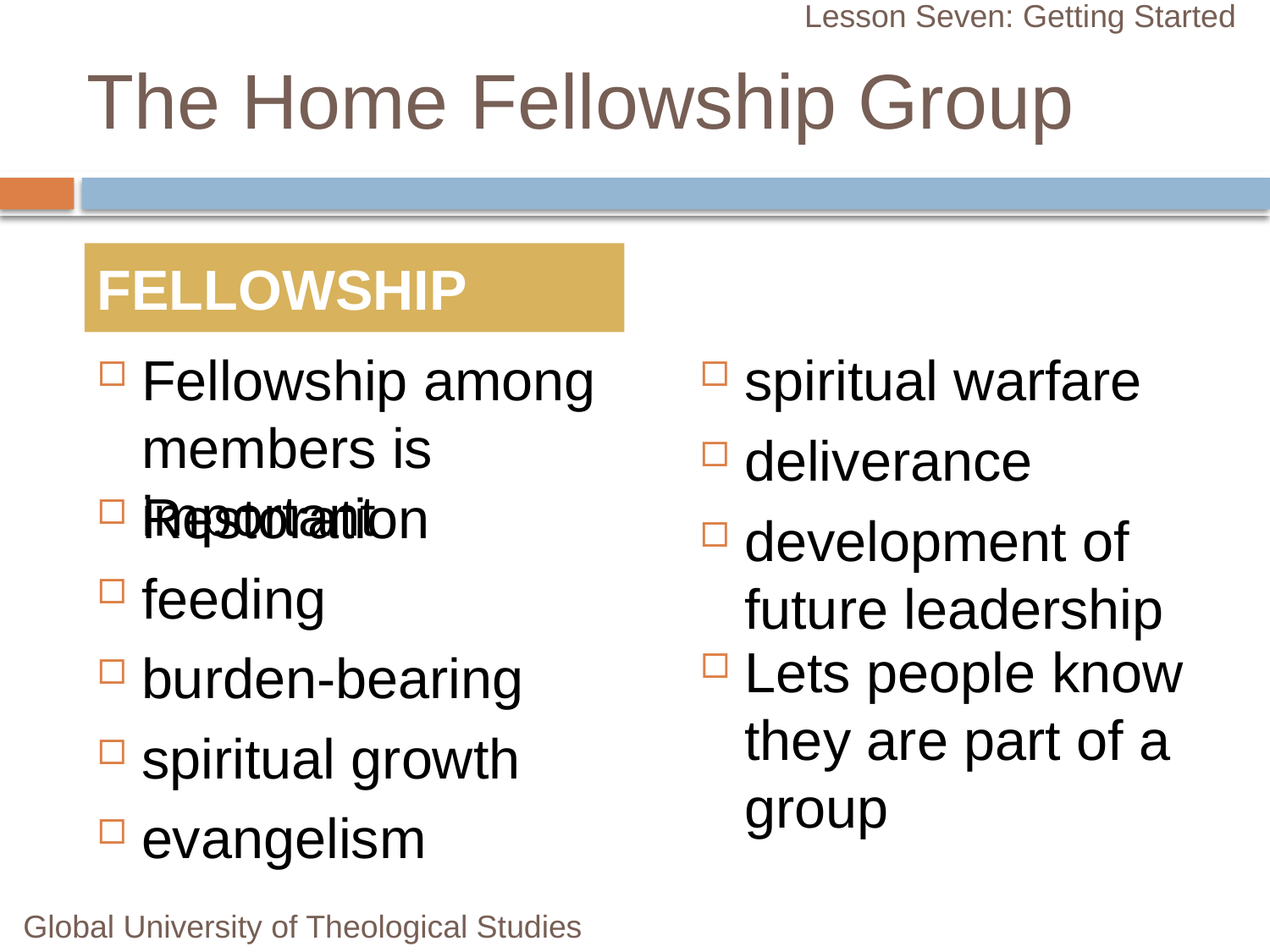

Lesson Seven: Getting Started
# The Home Fellowship Group
FELLOWSHIP
Fellowship among members is important
spiritual warfare
deliverance
development of future leadership
Restoration
feeding
burden-bearing
spiritual growth
evangelism
Lets people know they are part of a group
Global University of Theological Studies